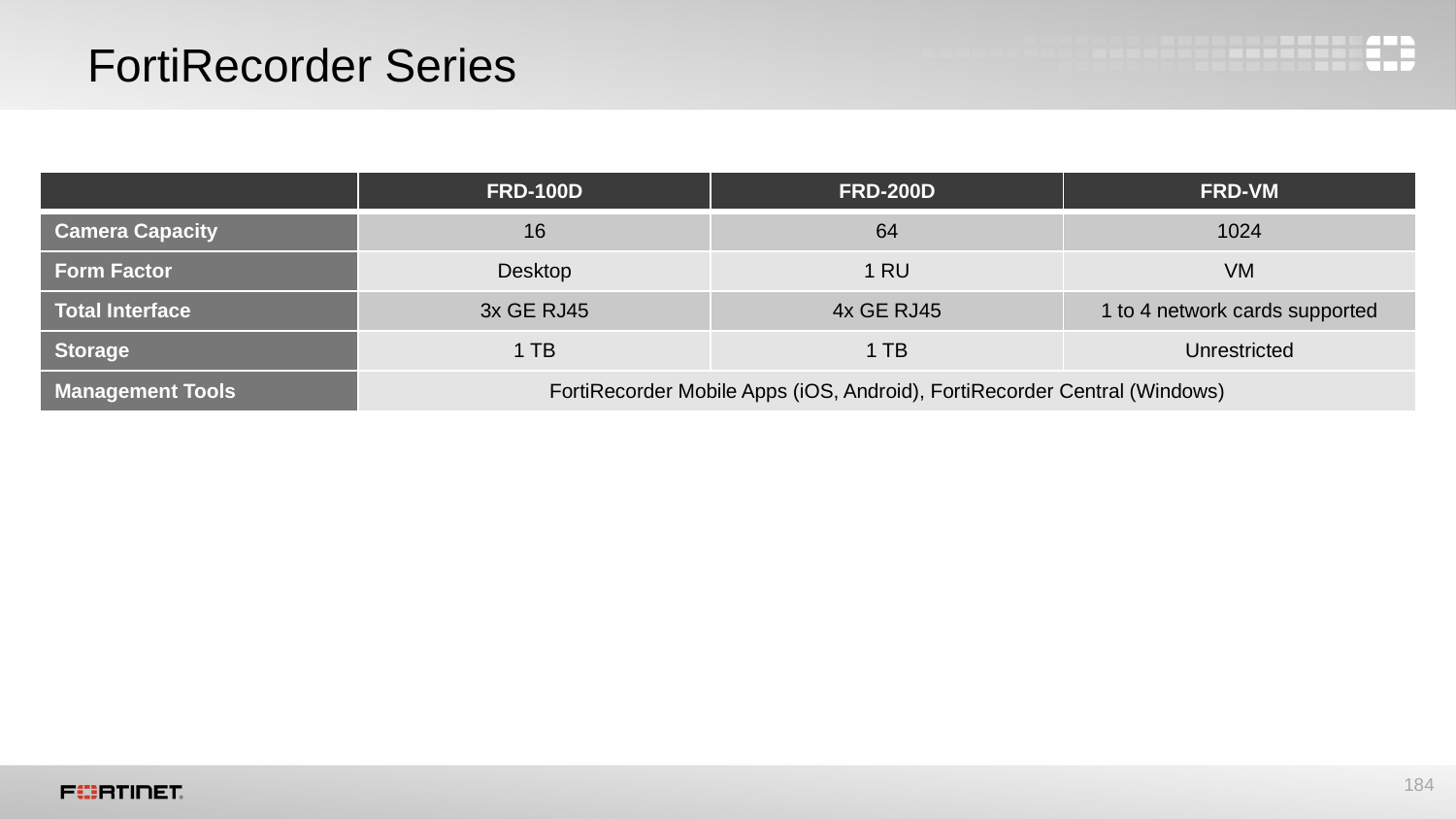

# FortiRecorder Series
|  | FRD-100D | FRD-200D | FRD-VM |
| --- | --- | --- | --- |
| Camera Capacity | 16 | 64 | 1024 |
| Form Factor | Desktop | 1 RU | VM |
| Total Interface | 3x GE RJ45 | 4x GE RJ45 | 1 to 4 network cards supported |
| Storage | 1 TB | 1 TB | Unrestricted |
| Management Tools | FortiRecorder Mobile Apps (iOS, Android), FortiRecorder Central (Windows) |  |  |